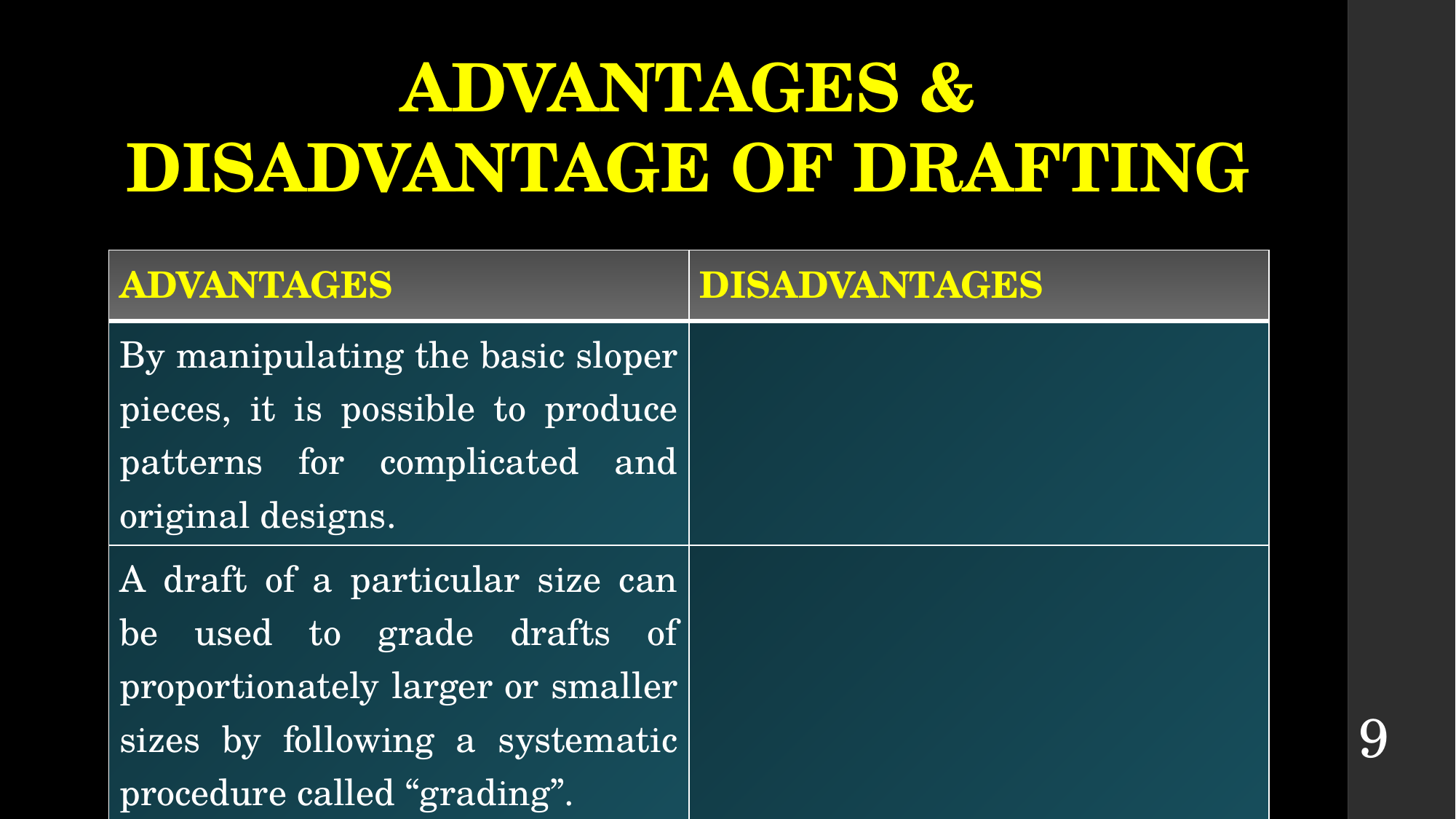

ADVANTAGES & DISADVANTAGE OF DRAFTING
| ADVANTAGES | DISADVANTAGES |
| --- | --- |
| By manipulating the basic sloper pieces, it is possible to produce patterns for complicated and original designs. |  |
| A draft of a particular size can be used to grade drafts of proportionately larger or smaller sizes by following a systematic procedure called “grading”. |  |
9